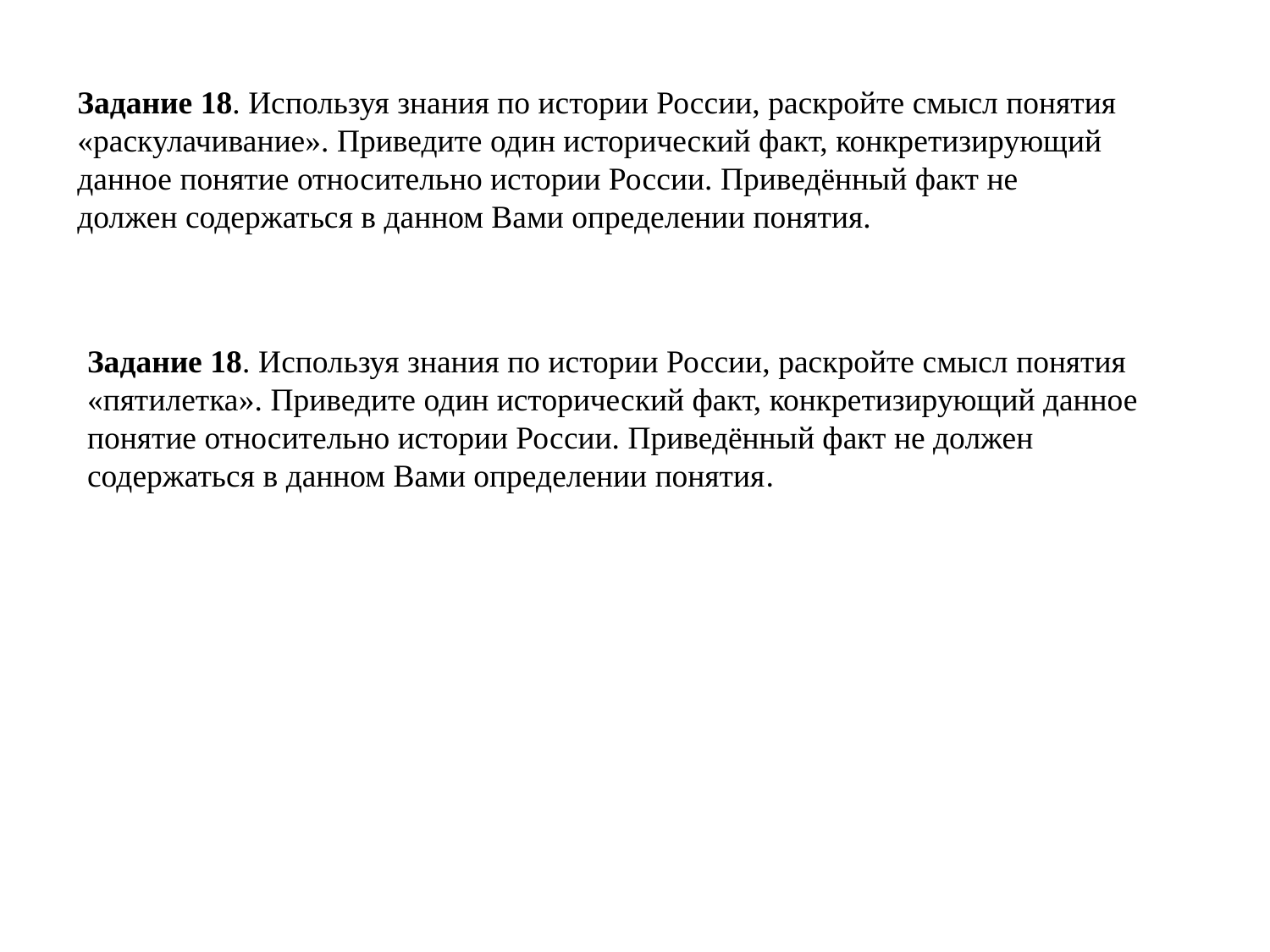

Задание 18. Используя знания по истории России, раскройте смысл понятия «раскулачивание». Приведите один исторический факт, конкретизирующий данное понятие относительно истории России. Приведённый факт не должен содержаться в данном Вами определении понятия.

Задание 18. Используя знания по истории России, раскройте смысл понятия «пятилетка». Приведите один исторический факт, конкретизирующий данное понятие относительно истории России. Приведённый факт не должен содержаться в данном Вами определении понятия.